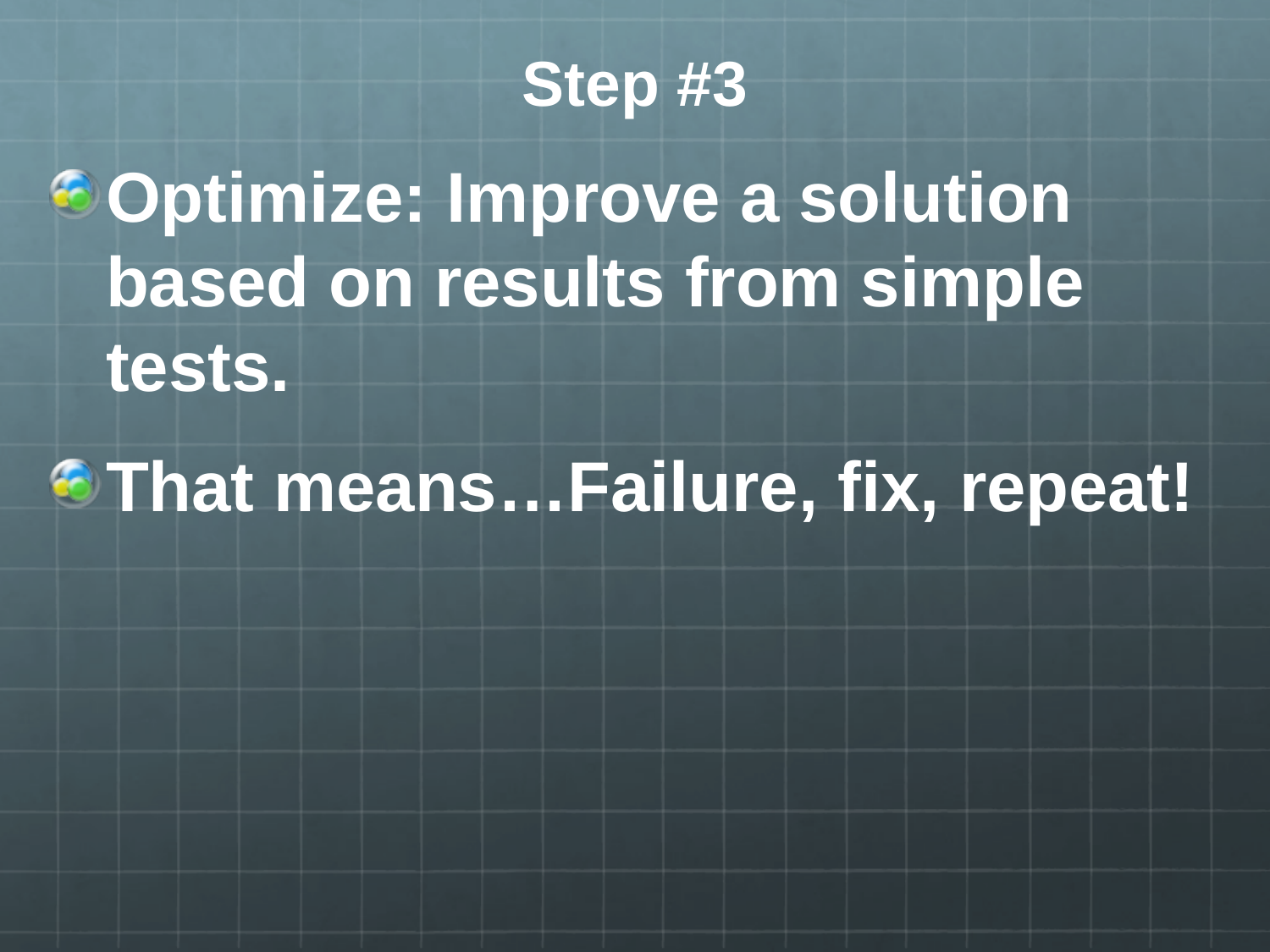

# Step #3
Optimize: Improve a solution based on results from simple tests.
That means…Failure, fix, repeat!